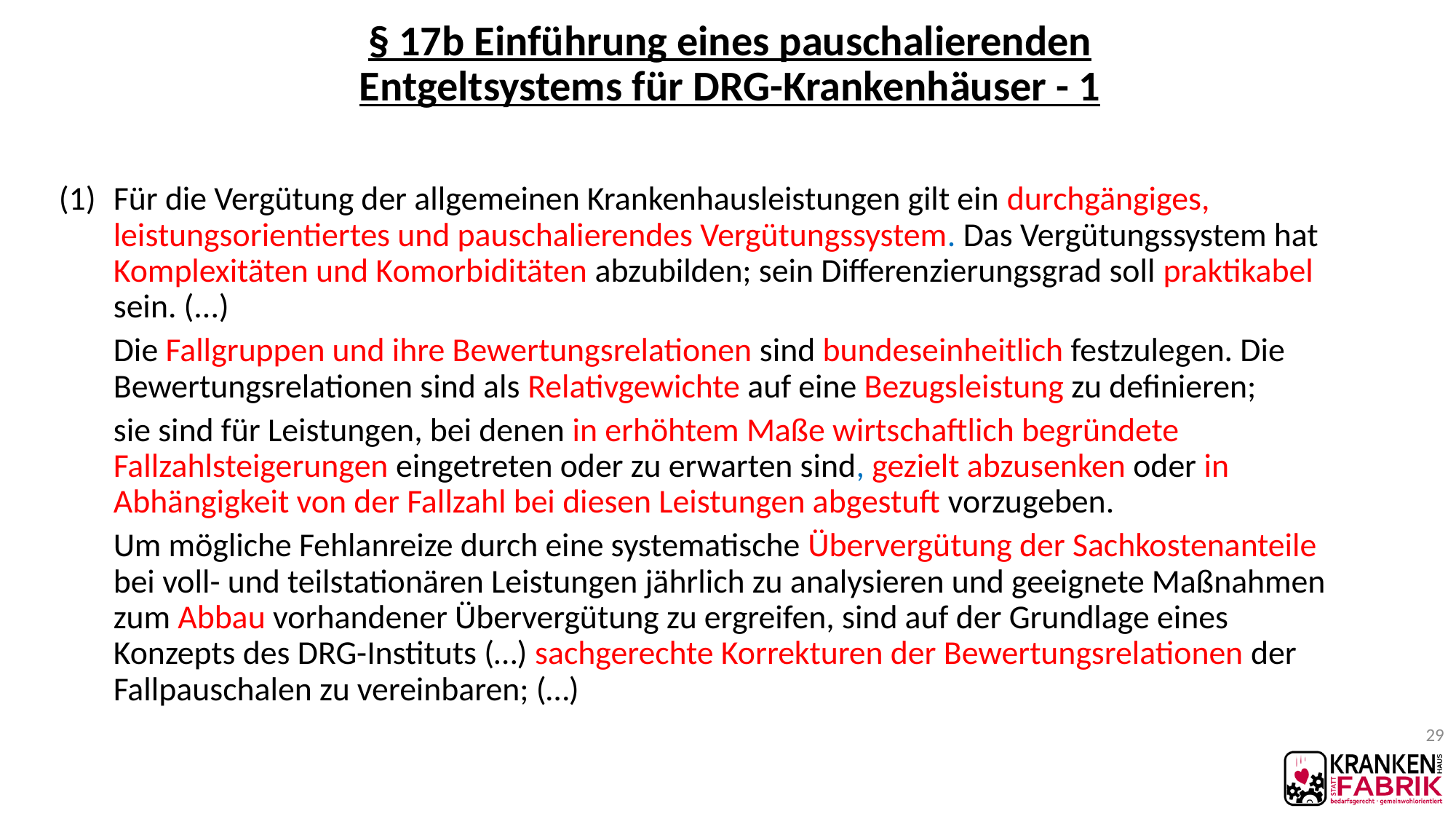

# § 17b Einführung eines pauschalierenden Entgeltsystems für DRG-Krankenhäuser - 1
Für die Vergütung der allgemeinen Krankenhausleistungen gilt ein durchgängiges, leistungsorientiertes und pauschalierendes Vergütungssystem. Das Vergütungssystem hat Komplexitäten und Komorbiditäten abzubilden; sein Differenzierungsgrad soll praktikabel sein. (...)
Die Fallgruppen und ihre Bewertungsrelationen sind bundeseinheitlich festzulegen. Die Bewertungsrelationen sind als Relativgewichte auf eine Bezugsleistung zu definieren;
sie sind für Leistungen, bei denen in erhöhtem Maße wirtschaftlich begründete Fallzahlsteigerungen eingetreten oder zu erwarten sind, gezielt abzusenken oder in Abhängigkeit von der Fallzahl bei diesen Leistungen abgestuft vorzugeben.
Um mögliche Fehlanreize durch eine systematische Übervergütung der Sachkostenanteile bei voll- und teilstationären Leistungen jährlich zu analysieren und geeignete Maßnahmen zum Abbau vorhandener Übervergütung zu ergreifen, sind auf der Grundlage eines Konzepts des DRG-Instituts (…) sachgerechte Korrekturen der Bewertungsrelationen der Fallpauschalen zu vereinbaren; (…)
29